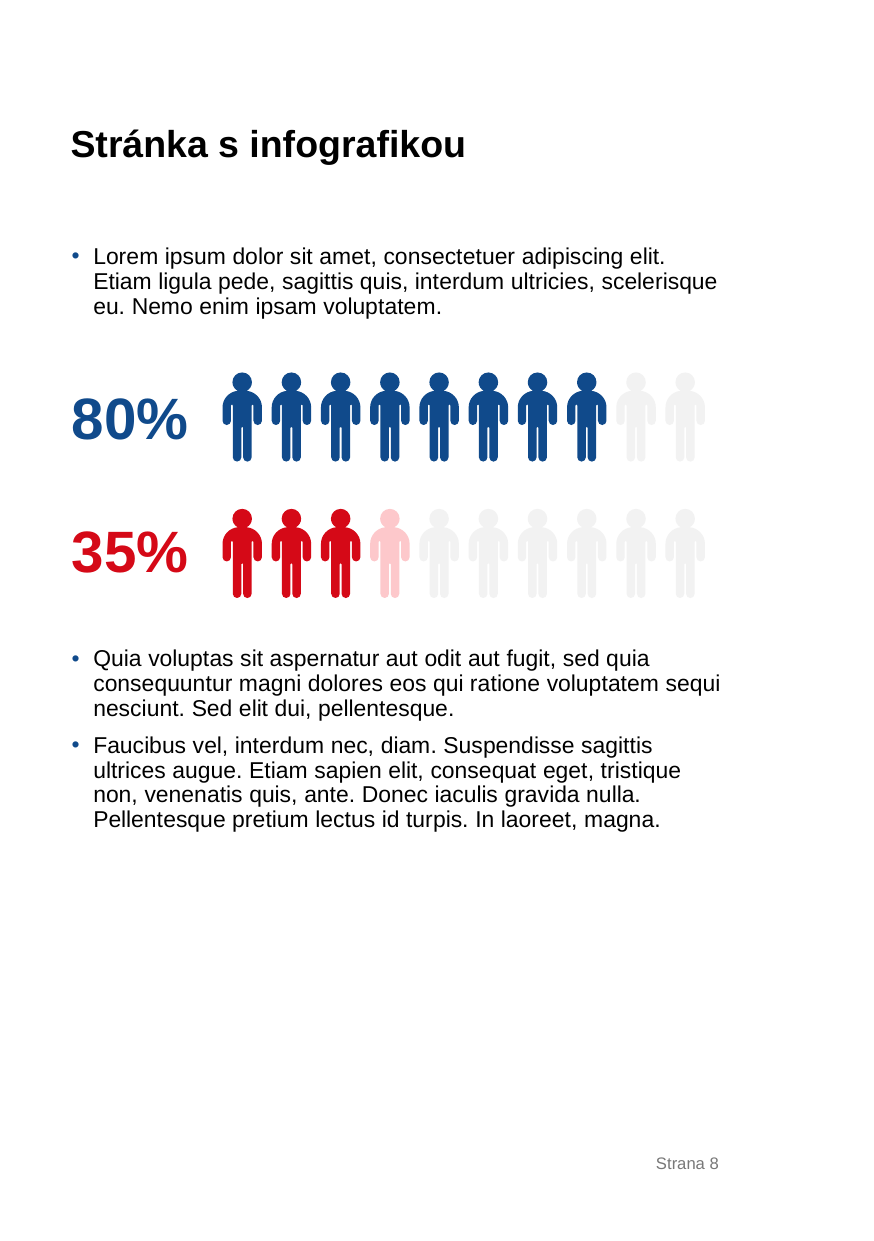

# Stránka s infografikou
Lorem ipsum dolor sit amet, consectetuer adipiscing elit. Etiam ligula pede, sagittis quis, interdum ultricies, scelerisque eu. Nemo enim ipsam voluptatem.

80%

35%

Quia voluptas sit aspernatur aut odit aut fugit, sed quia consequuntur magni dolores eos qui ratione voluptatem sequi nesciunt. Sed elit dui, pellentesque.
Faucibus vel, interdum nec, diam. Suspendisse sagittis ultrices augue. Etiam sapien elit, consequat eget, tristique non, venenatis quis, ante. Donec iaculis gravida nulla. Pellentesque pretium lectus id turpis. In laoreet, magna.
Strana 8